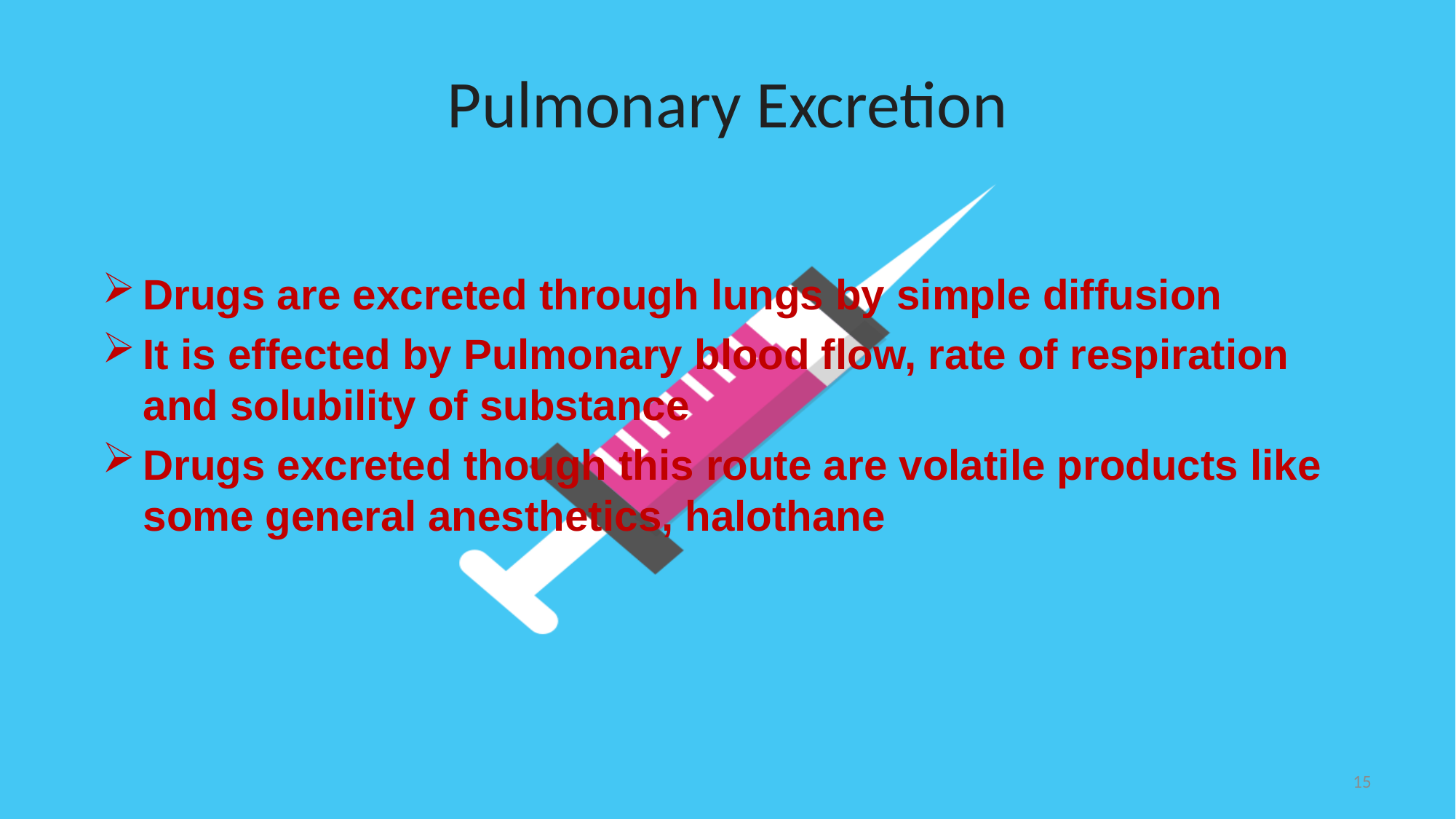

# Pulmonary Excretion
Drugs are excreted through lungs by simple diffusion
It is effected by Pulmonary blood flow, rate of respiration and solubility of substance
Drugs excreted though this route are volatile products like some general anesthetics, halothane
15